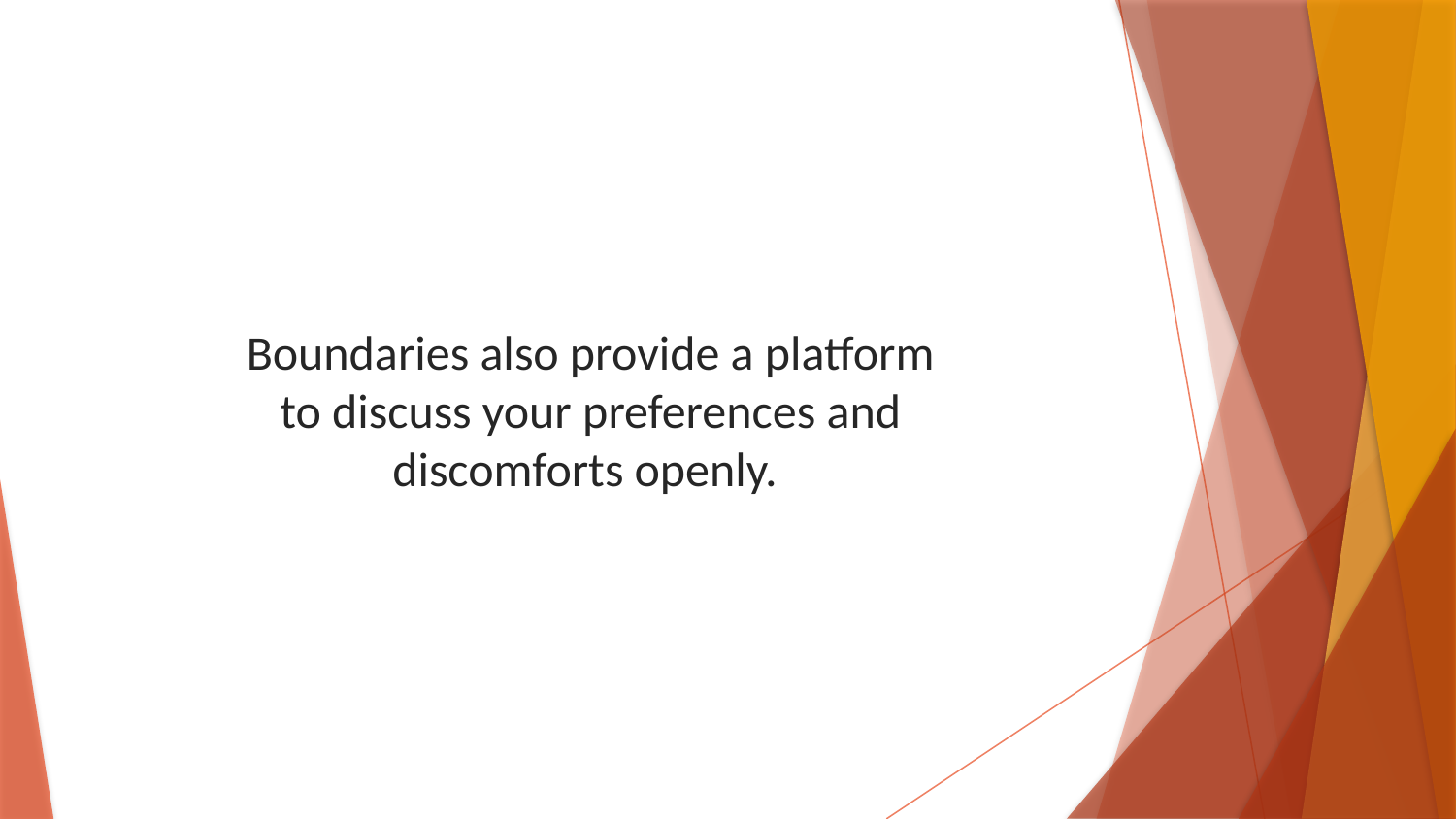

Boundaries also provide a platform to discuss your preferences and discomforts openly.